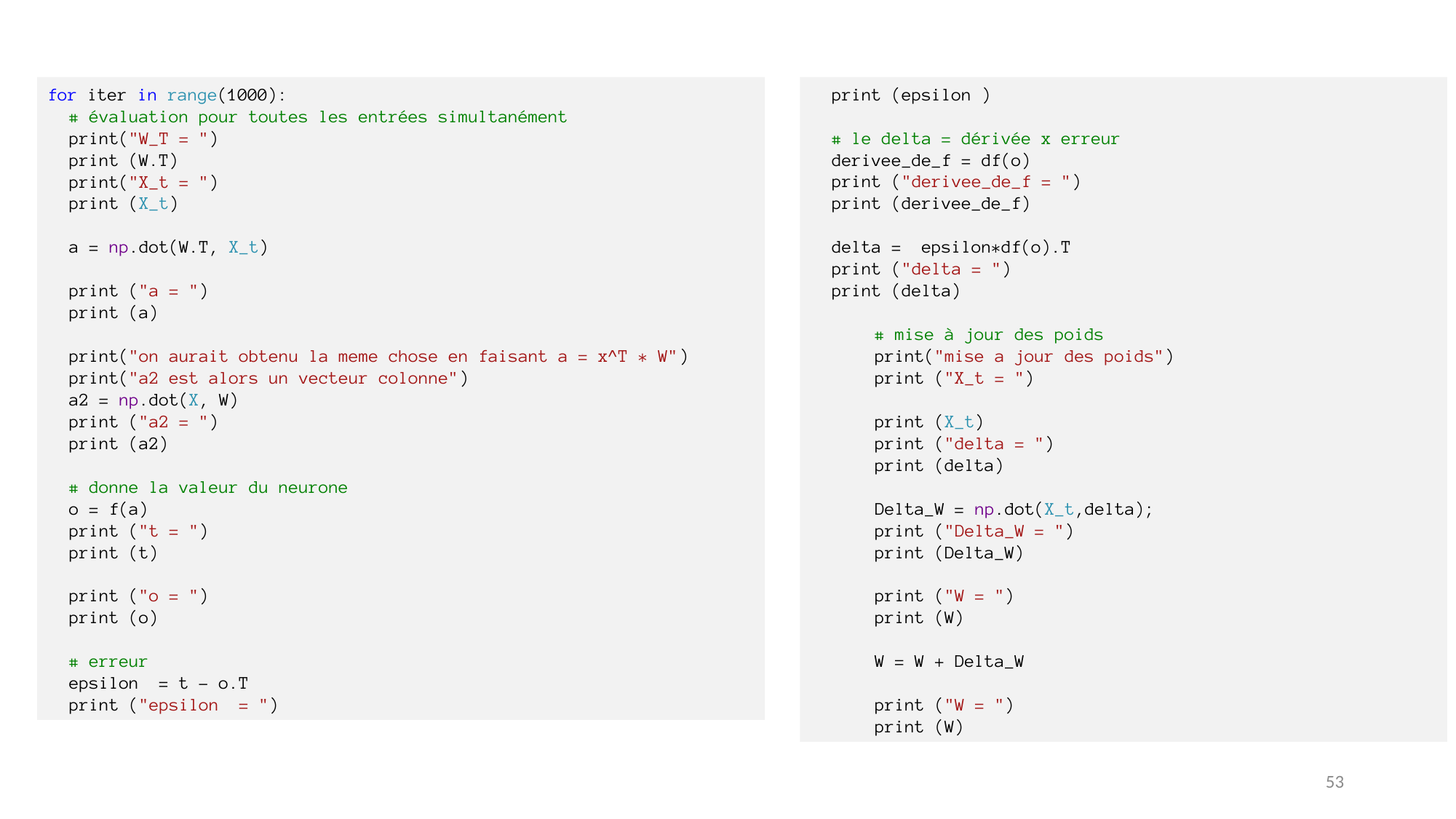

for iter in range(1000):
	# évaluation pour toutes les entrées simultanément
	print("W_T = ")
	print (W.T)
	print("X_t = ")
	print (X_t)

	a = np.dot(W.T, X_t)

	print ("a = ")
	print (a)

	print("on aurait obtenu la meme chose en faisant a = x^T * W")
	print("a2 est alors un vecteur colonne")
	a2 = np.dot(X, W)
	print ("a2 = ")
	print (a2)

	# donne la valeur du neurone
	o = f(a)
	print ("t = ")
	print (t)

	print ("o = ")
	print (o)

	# erreur
	epsilon  = t - o.T
	print ("epsilon  = ")
	print (epsilon )

	# le delta = dérivée x erreur
	derivee_de_f = df(o)
	print ("derivee_de_f = ")
	print (derivee_de_f)

	delta =  epsilon*df(o).T
	print ("delta = ")
	print (delta)

	# mise à jour des poids
	print("mise a jour des poids")
	print ("X_t = ")

	print (X_t)
	print ("delta = ")
	print (delta)

	Delta_W = np.dot(X_t,delta);
	print ("Delta_W = ")
	print (Delta_W)

	print ("W = ")
	print (W)

	W = W + Delta_W

	print ("W = ")
	print (W)
53